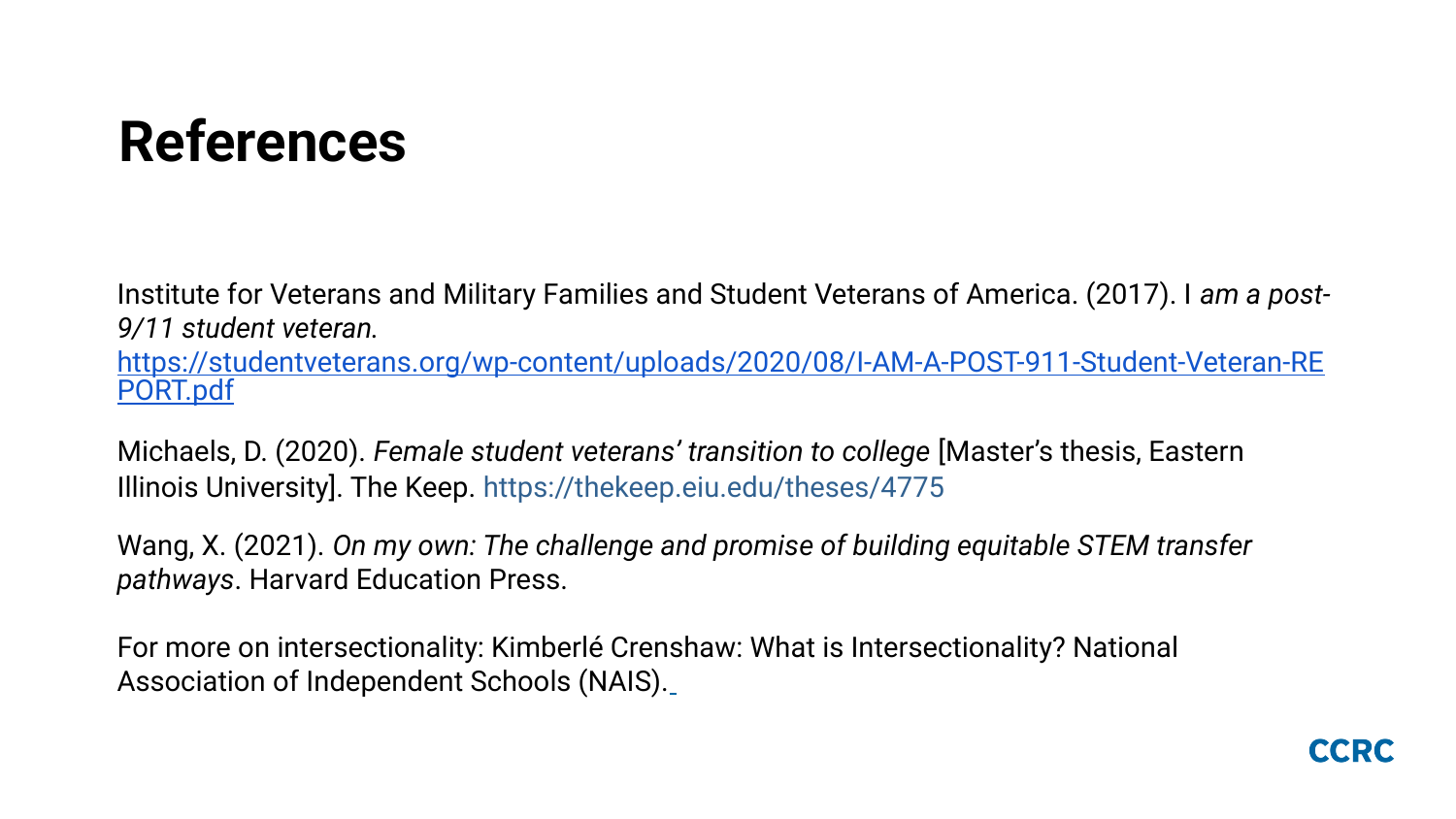

# References
Institute for Veterans and Military Families and Student Veterans of America. (2017). I am a post-9/11 student veteran. https://studentveterans.org/wp-content/uploads/2020/08/I-AM-A-POST-911-Student-Veteran-REPORT.pdf
Michaels, D. (2020). Female student veterans’ transition to college [Master’s thesis, Eastern Illinois University]. The Keep. https://thekeep.eiu.edu/theses/4775
Wang, X. (2021). On my own: The challenge and promise of building equitable STEM transfer pathways. Harvard Education Press.

For more on intersectionality: Kimberlé Crenshaw: What is Intersectionality? National Association of Independent Schools (NAIS).